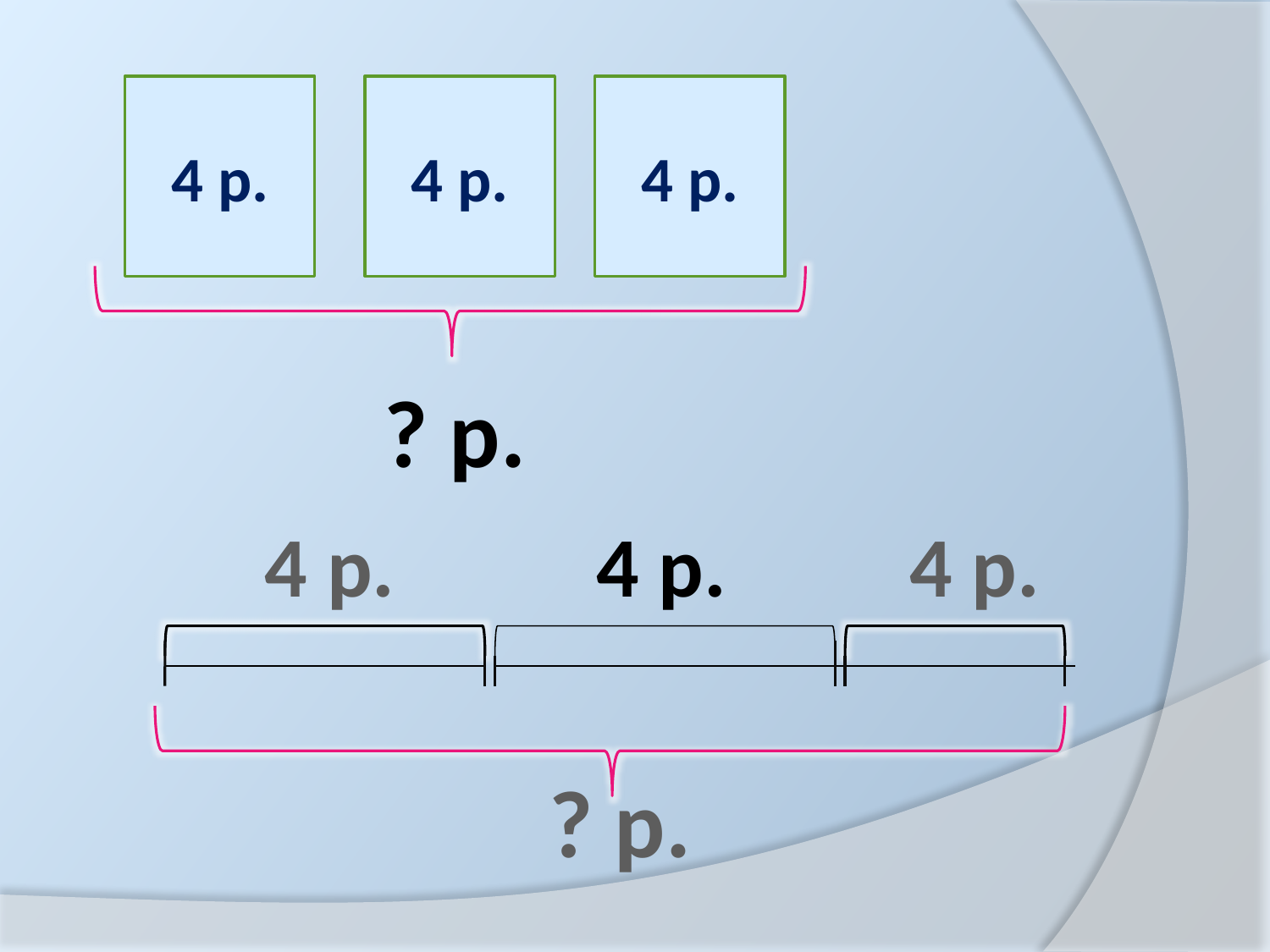

4 р.
4 р.
4 р.

? р.

4 р.
4 р.
4 р.

? р.